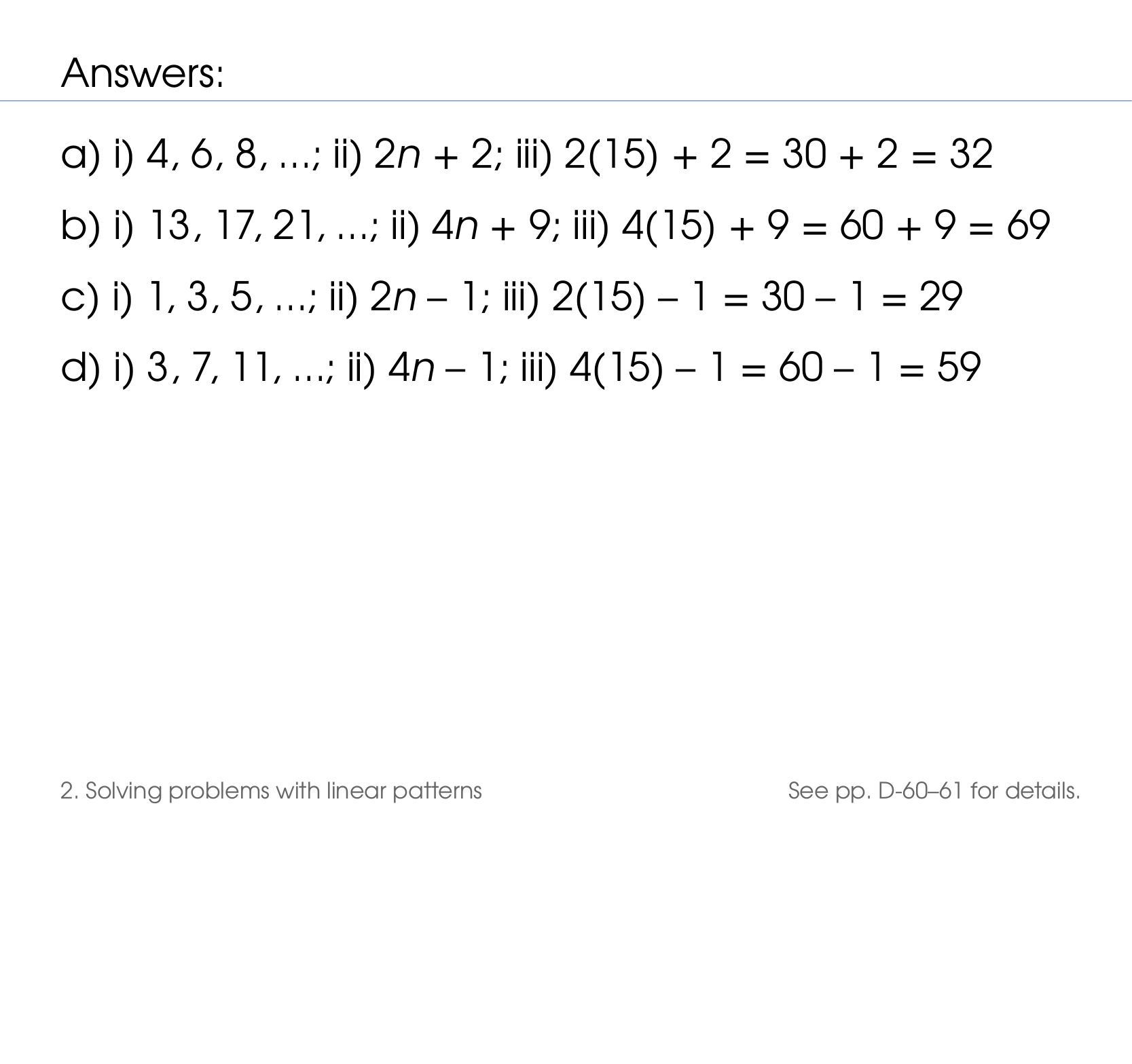

Answers:
a) i) 4, 6, 8, …; ii) 2n + 2; iii) 2(15) + 2 = 30 + 2 = 32
b) i) 13, 17, 21, …; ii) 4n + 9; iii) 4(15) + 9 = 60 + 9 = 69
c) i) 1, 3, 5, …; ii) 2n – 1; iii) 2(15) – 1 = 30 – 1 = 29
d) i) 3, 7, 11, …; ii) 4n – 1; iii) 4(15) – 1 = 60 – 1 = 59
2. Solving problems with linear patterns
See pp. D-60–61 for details.